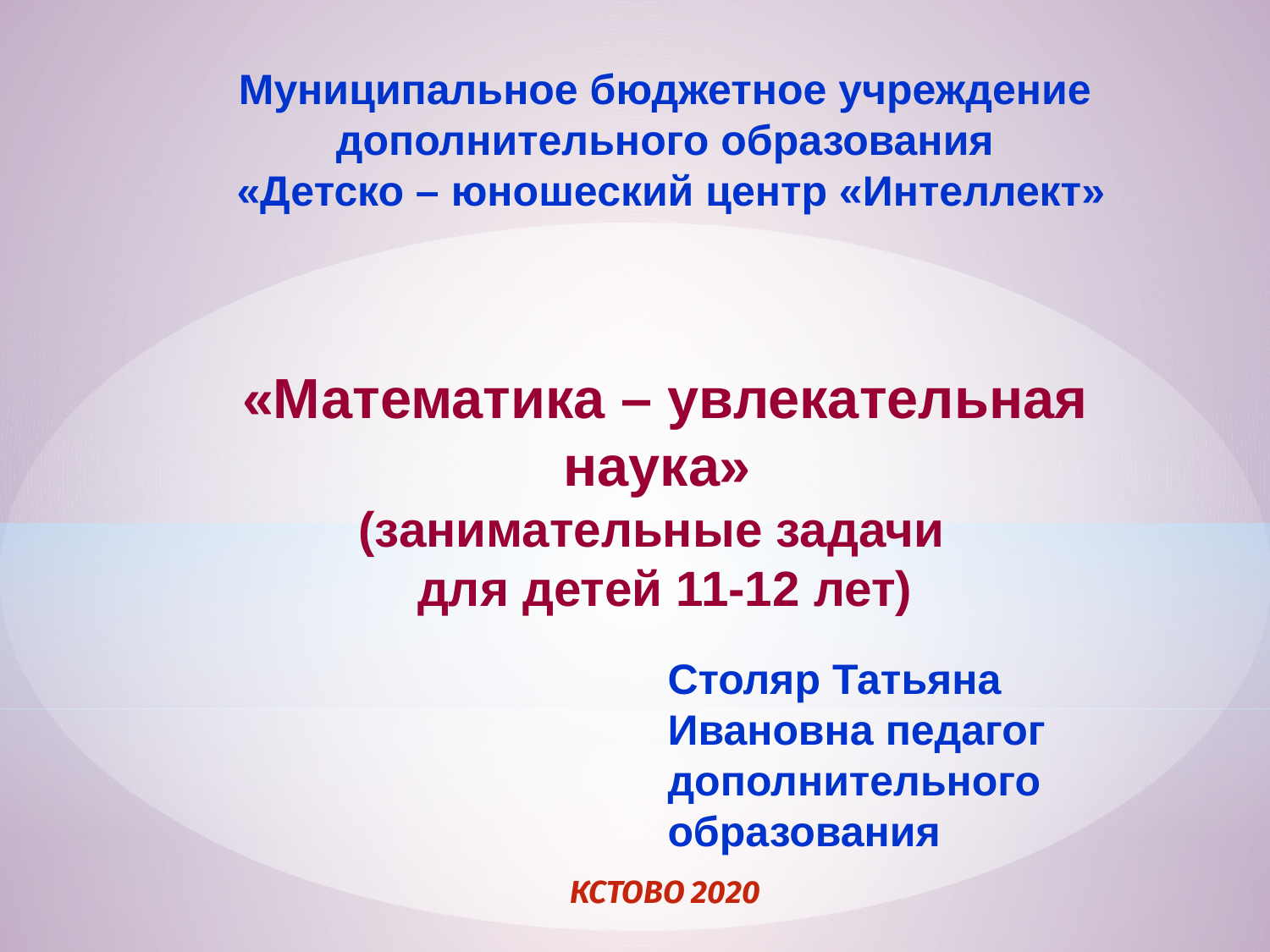

Муниципальное бюджетное учреждение
дополнительного образования
 «Детско – юношеский центр «Интеллект»
«Математика – увлекательная наука»
(занимательные задачи
для детей 11-12 лет)
Столяр Татьяна Ивановна педагог дополнительного образования
КСТОВО 2020